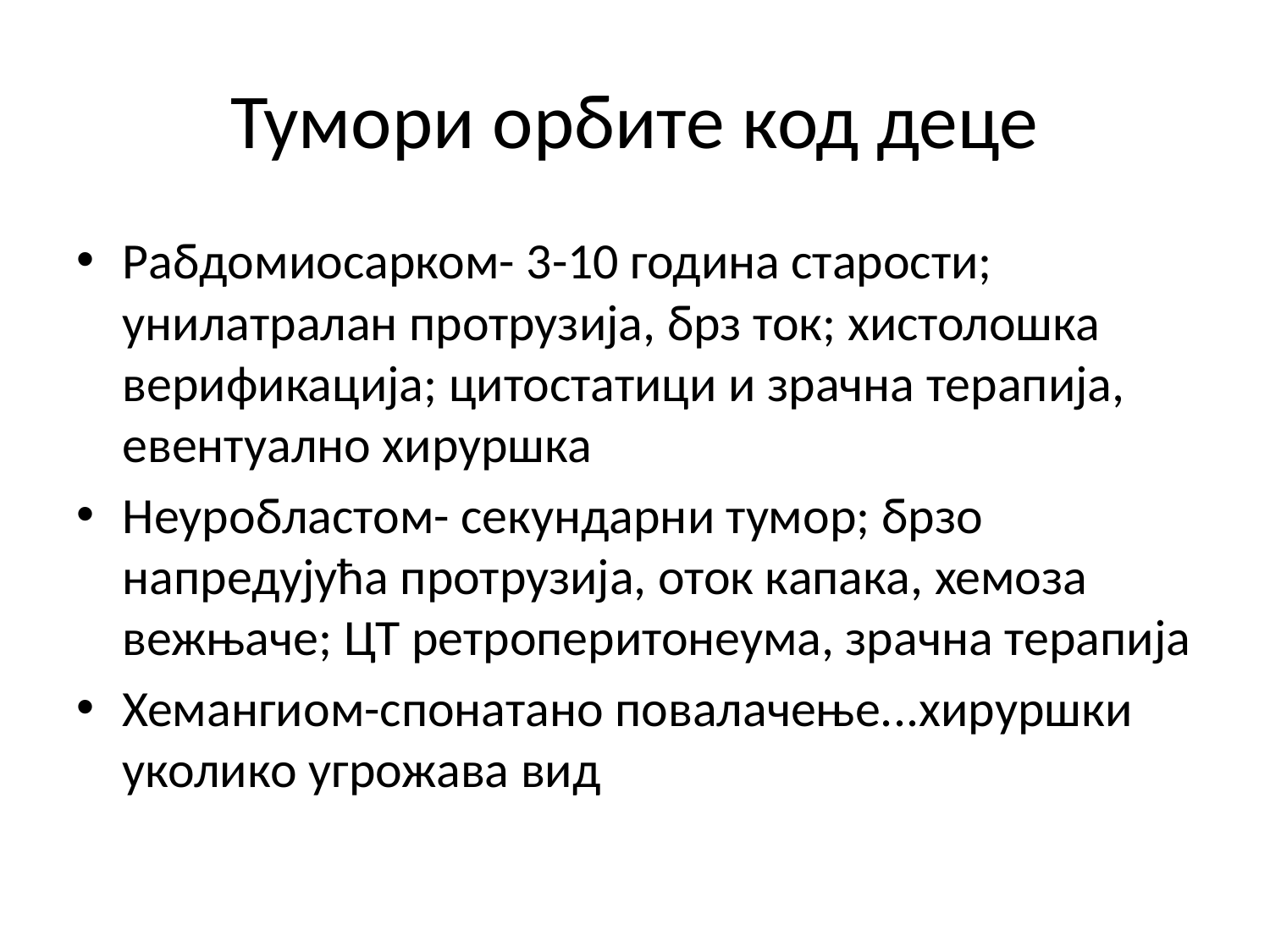

# Тумори орбите код деце
Рабдомиосарком- 3-10 година старости; унилатралан протрузија, брз ток; хистолошка верификација; цитостатици и зрачна терапија, евентуално хируршка
Неуробластом- секундарни тумор; брзо напредујућа протрузија, оток капака, хемоза вежњаче; ЦТ ретроперитонеума, зрачна терапија
Хемангиом-спонатано повалачење...хируршки уколико угрожава вид